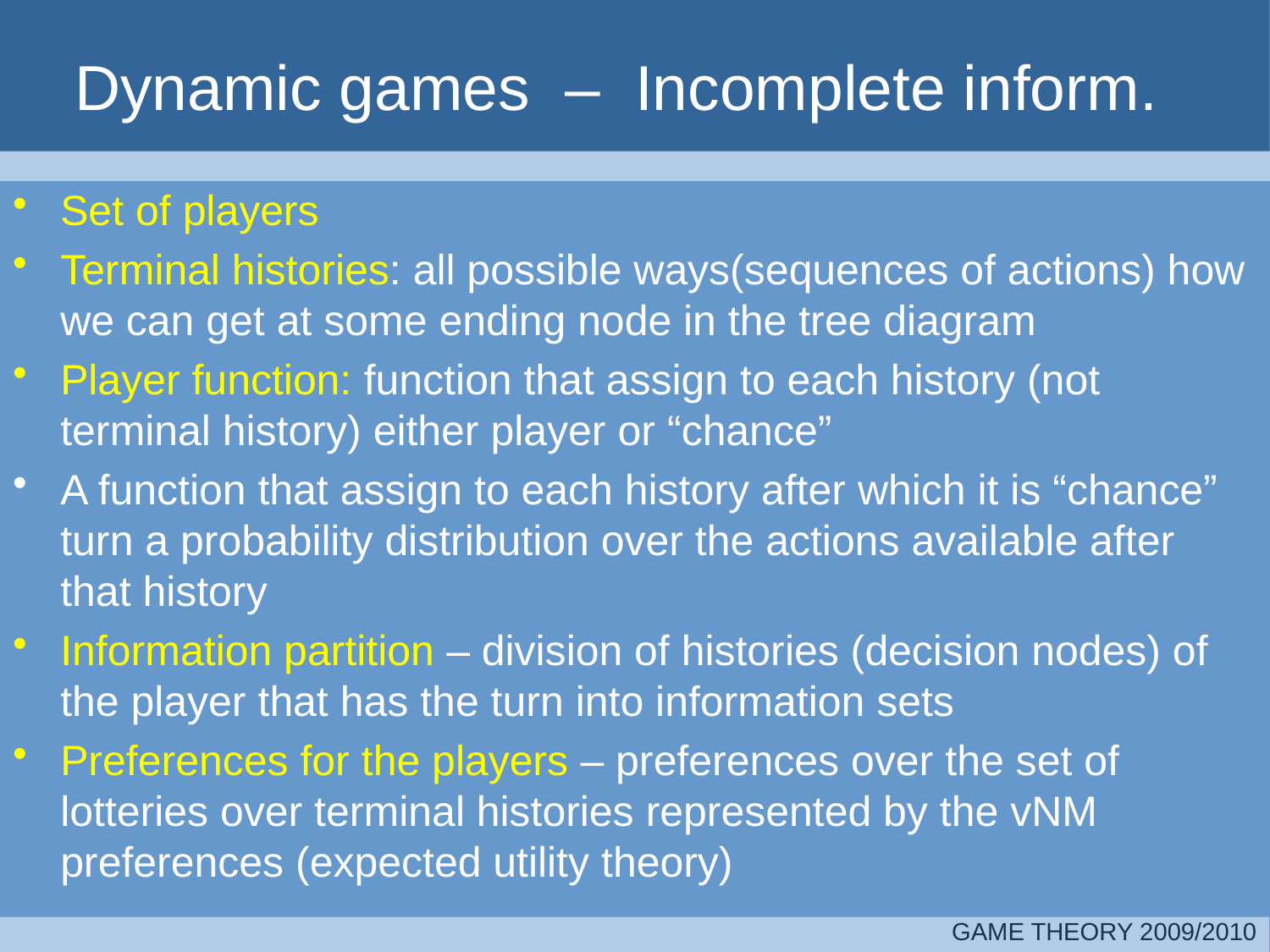

Dynamic games  –  Incomplete inform.
Set of players
Terminal histories: all possible ways(sequences of actions) how we can get at some ending node in the tree diagram
Player function: function that assign to each history (not terminal history) either player or “chance”
A function that assign to each history after which it is “chance” turn a probability distribution over the actions available after that history
Information partition – division of histories (decision nodes) of the player that has the turn into information sets
Preferences for the players – preferences over the set of lotteries over terminal histories represented by the vNM preferences (expected utility theory)
GAME THEORY 2009/2010